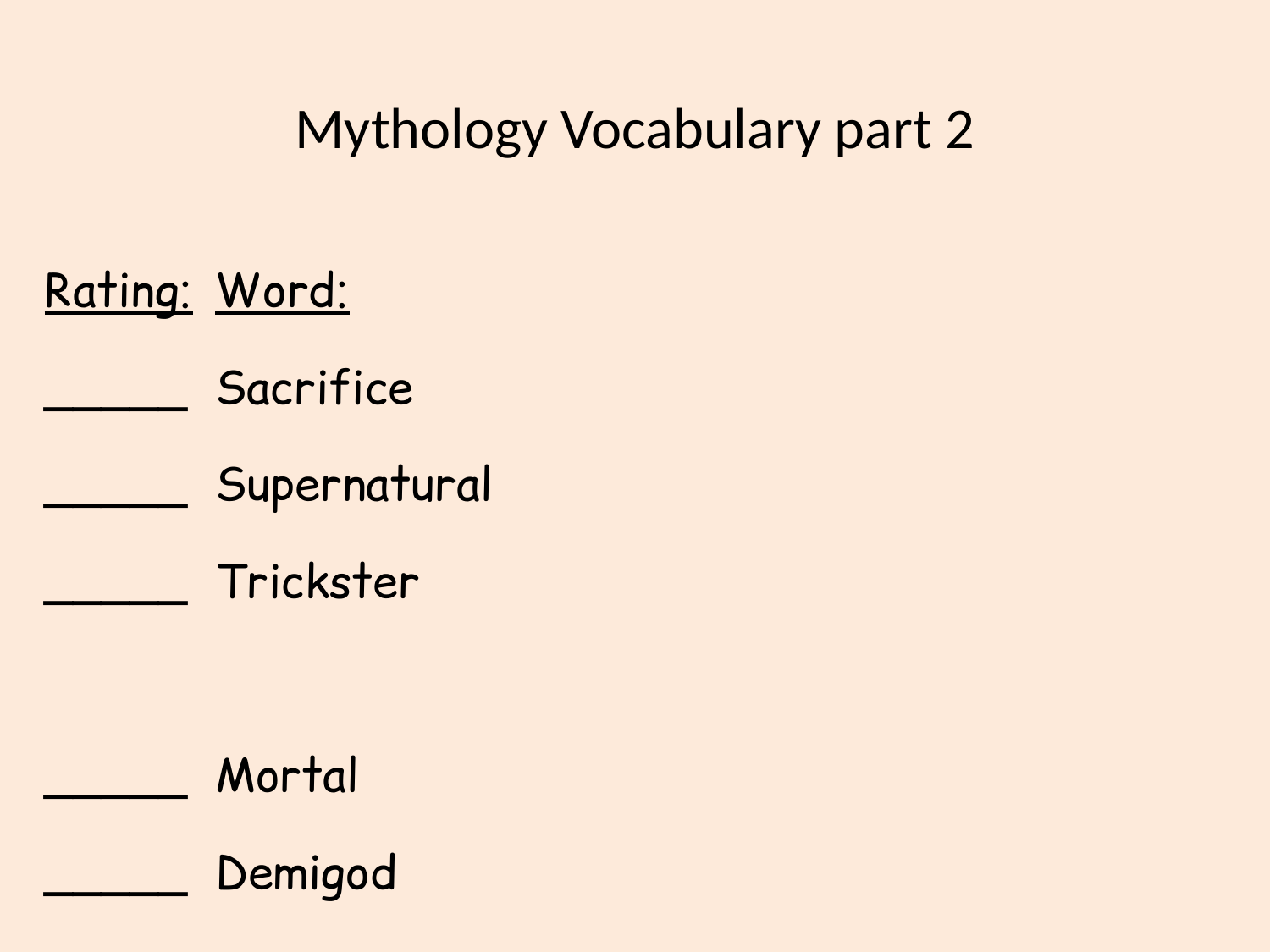

# Mythology Vocabulary part 2
Rating:	Word:
_____	Sacrifice
_____ 	Supernatural
_____	Trickster

_____	Mortal
_____	Demigod